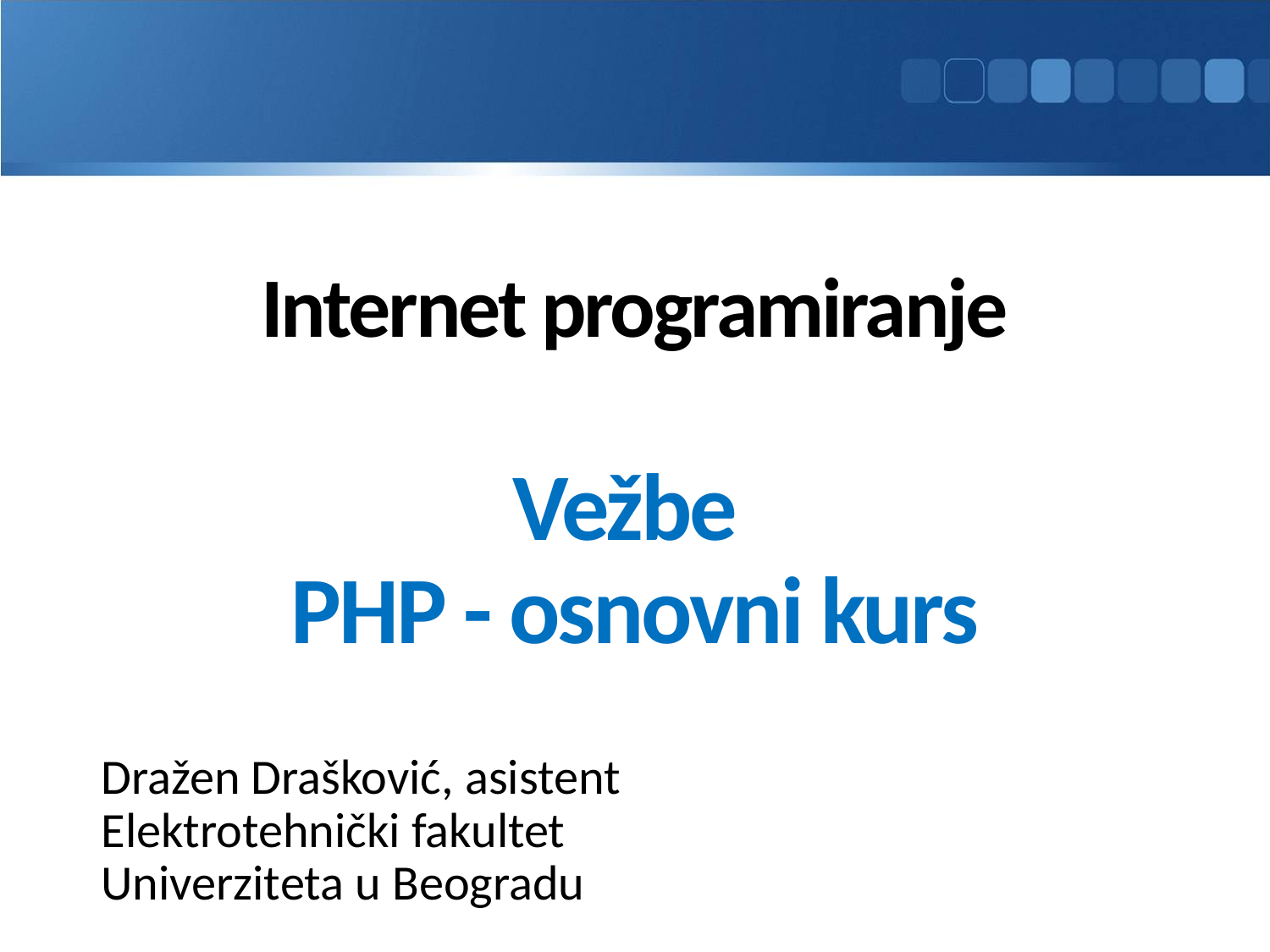

# Internet programiranje Vežbe PHP - osnovni kurs
Dražen Drašković, asistent
Elektrotehnički fakultet
Univerziteta u Beogradu